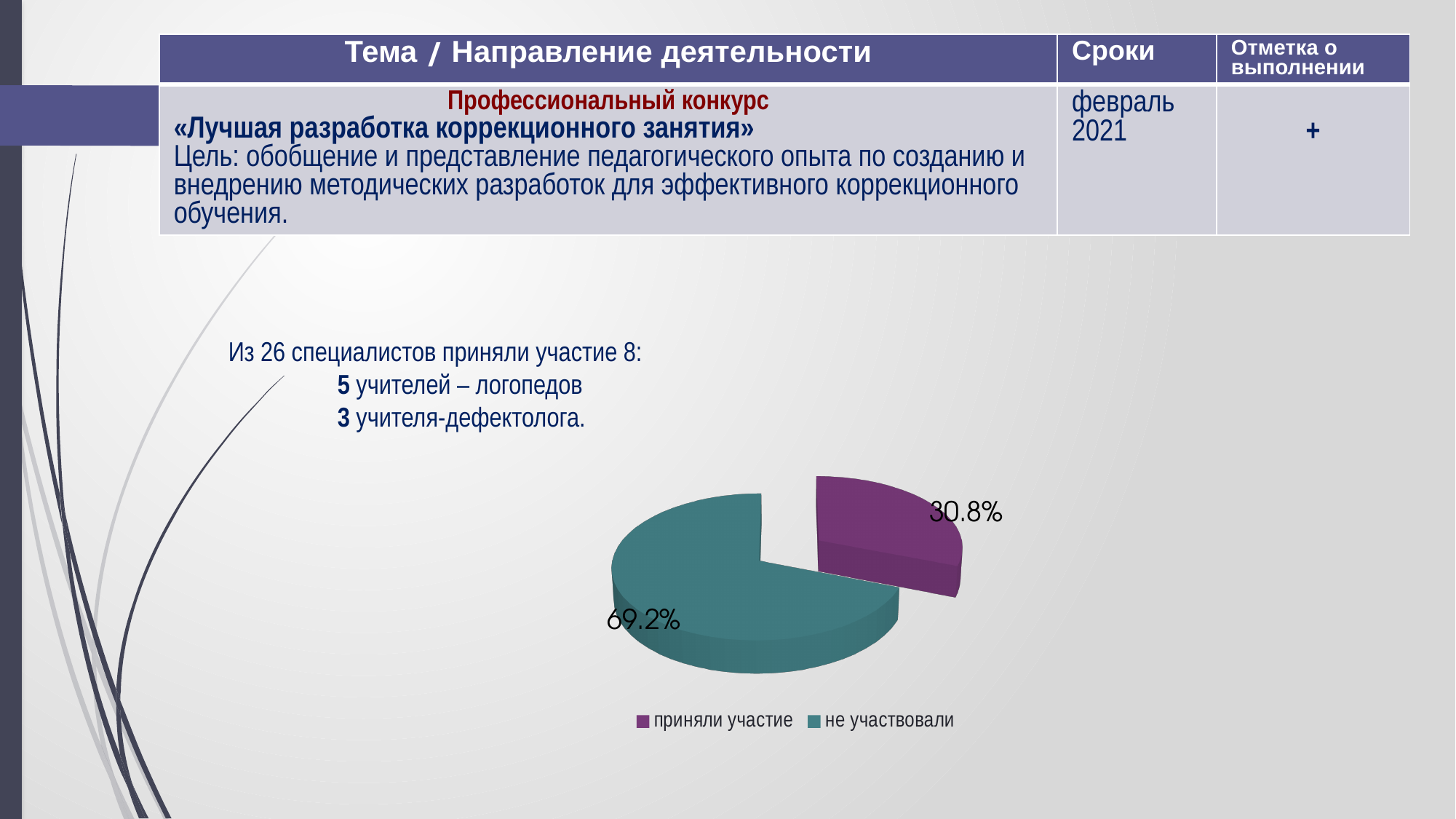

| Тема / Направление деятельности | Сроки | Отметка о выполнении |
| --- | --- | --- |
| Профессиональный конкурс «Лучшая разработка коррекционного занятия» Цель: обобщение и представление педагогического опыта по созданию и внедрению методических разработок для эффективного коррекционного обучения. | февраль 2021 | + |
Из 26 специалистов приняли участие 8:
	5 учителей – логопедов
	3 учителя-дефектолога.

[unsupported chart]